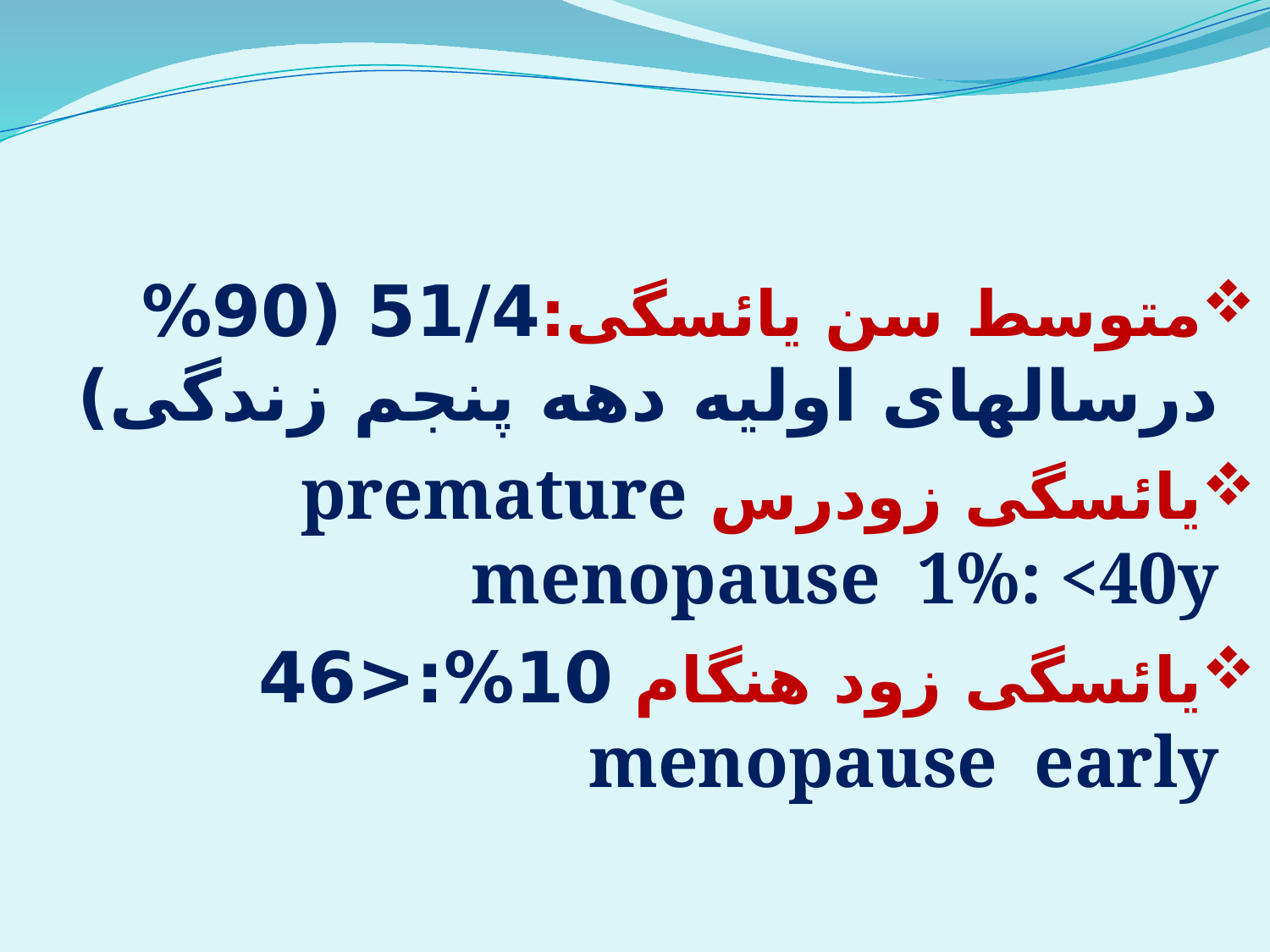

متوسط سن یائسگی:51/4 (90% درسالهای اولیه دهه پنجم زندگی)
یائسگی زودرس premature menopause  1%: <40y
یائسگی زود هنگام 10%:<46 menopause  early